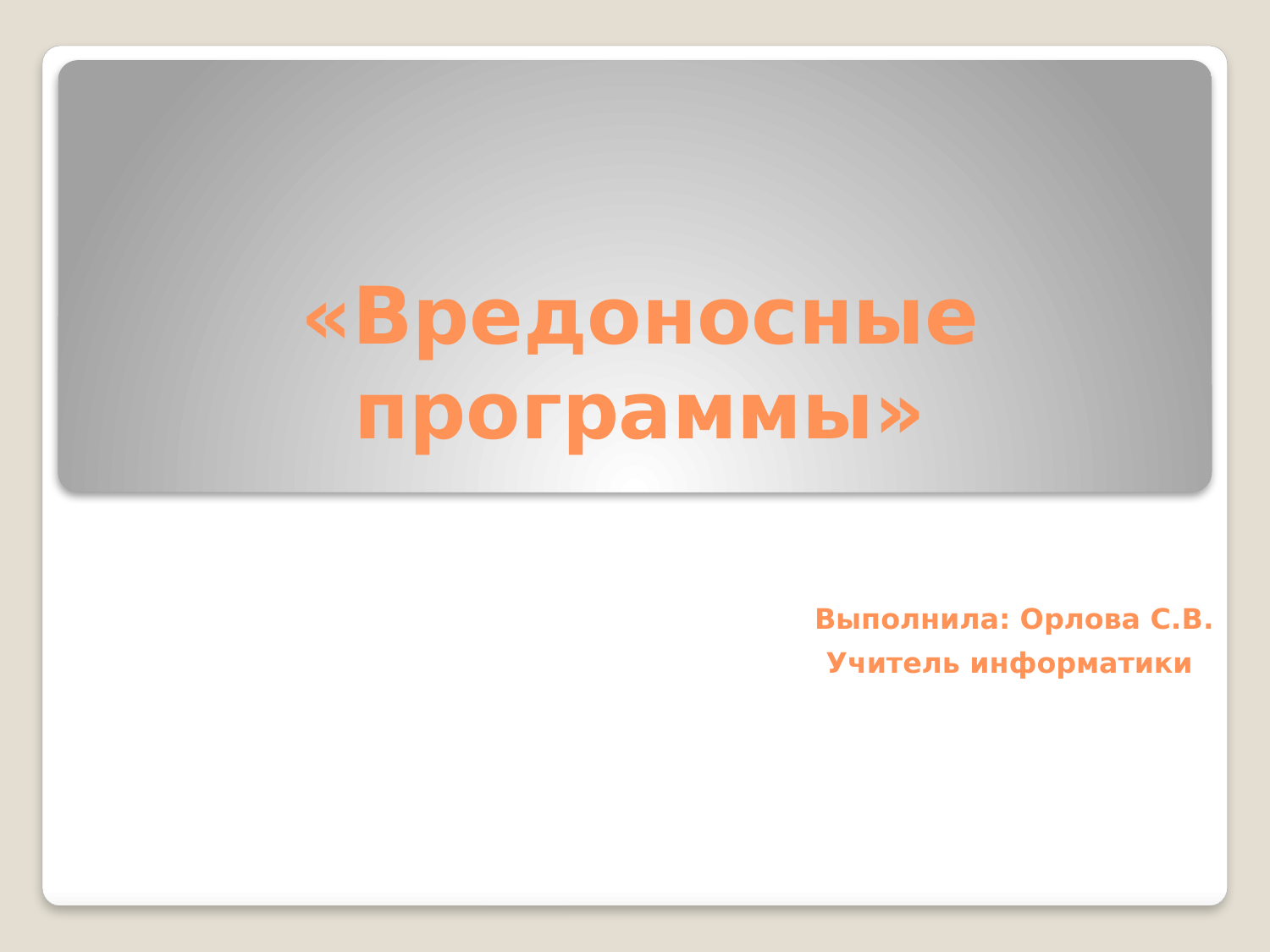

# «Вредоносные программы» Выполнила: Орлова С.В. Учитель информатики